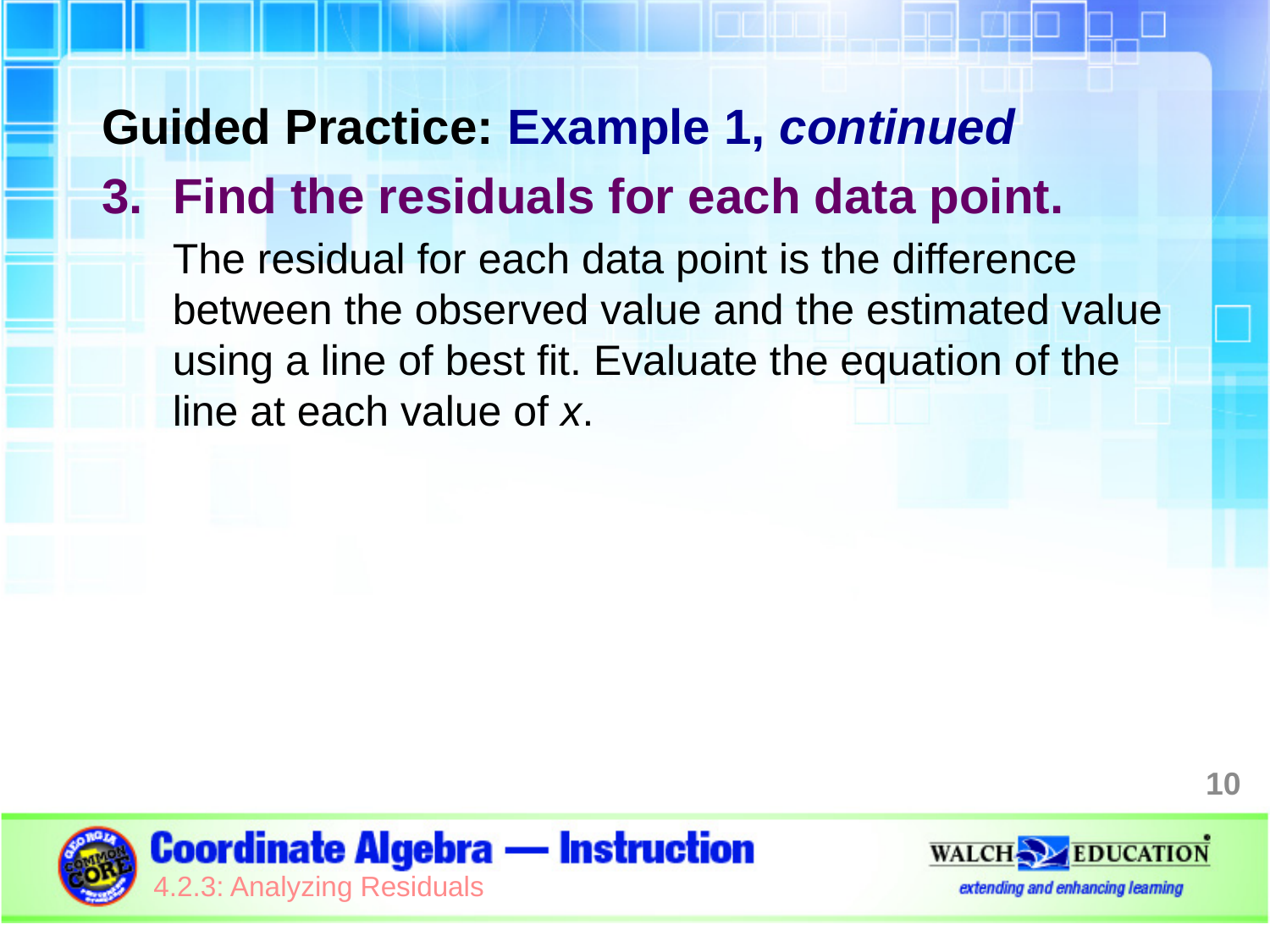

Guided Practice: Example 1, continued
Find the residuals for each data point.
The residual for each data point is the difference between the observed value and the estimated value using a line of best fit. Evaluate the equation of the line at each value of x.

10
4.2.3: Analyzing Residuals